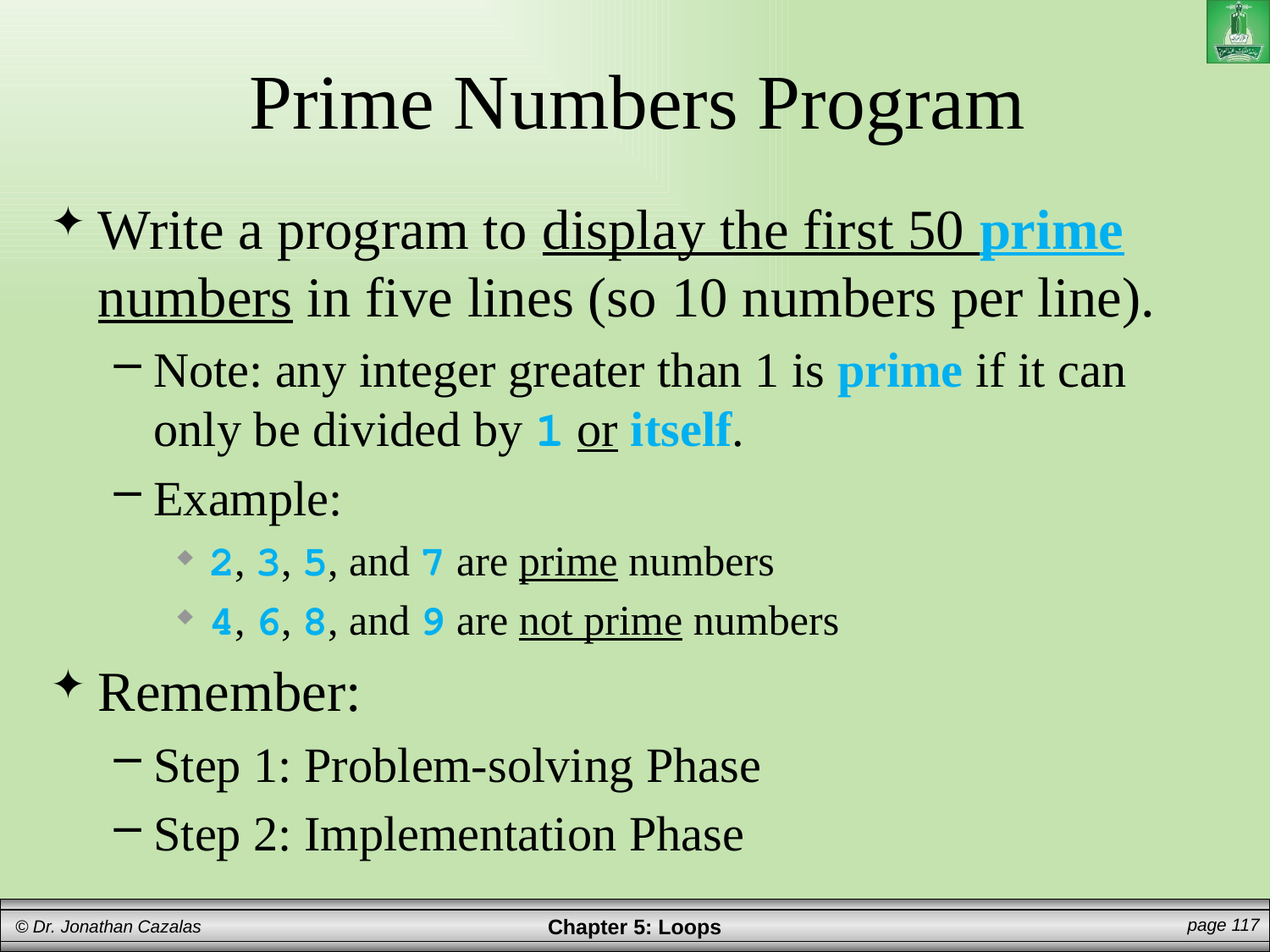

# Prime Numbers Program
Write a program to display the first 50 prime numbers in five lines (so 10 numbers per line).
Note: any integer greater than 1 is prime if it can only be divided by 1 or itself.
Example:
2, 3, 5, and 7 are prime numbers
4, 6, 8, and 9 are not prime numbers
Remember:
Step 1: Problem-solving Phase
Step 2: Implementation Phase